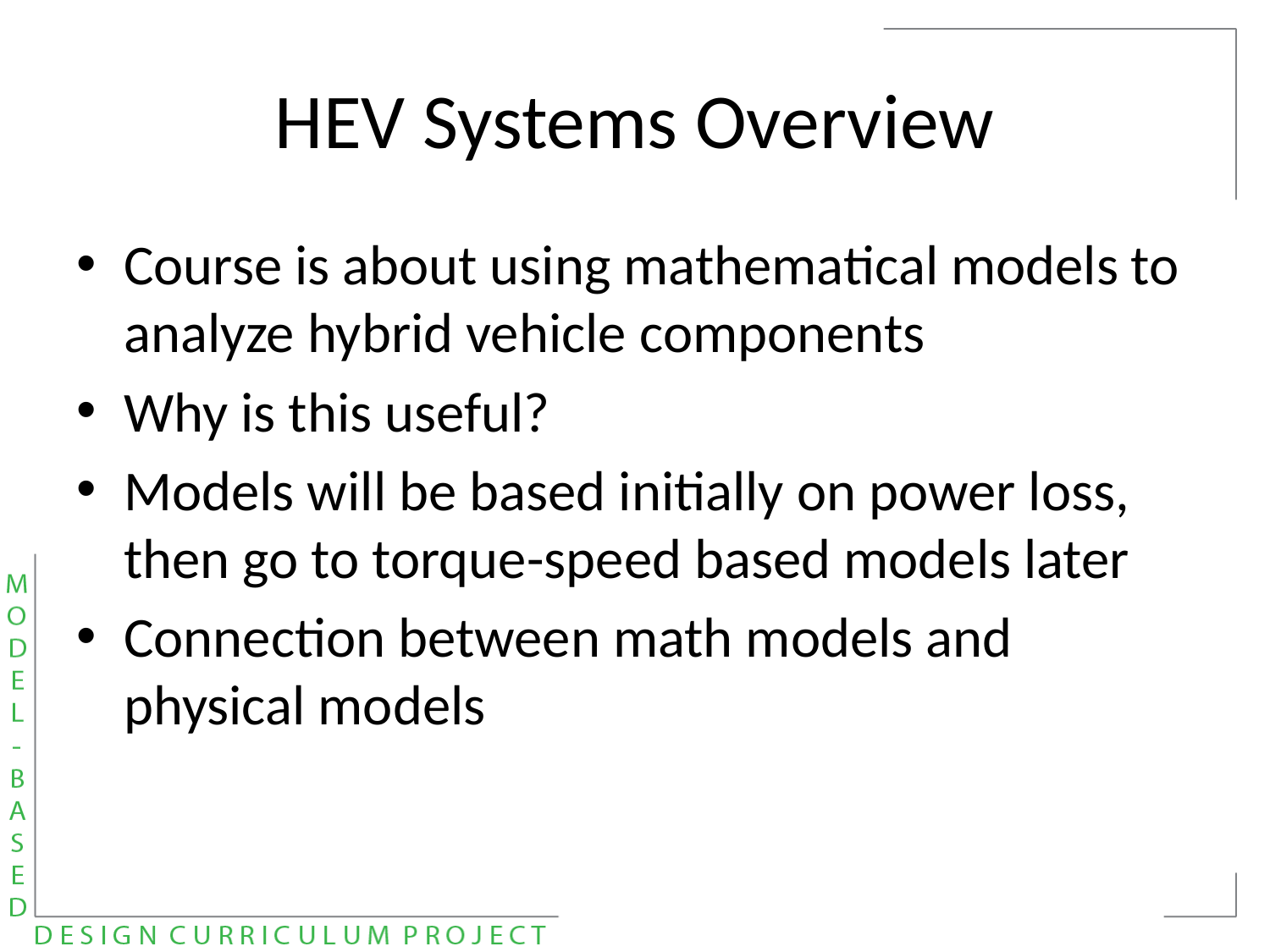

# HEV Systems Overview
Course is about using mathematical models to analyze hybrid vehicle components
Why is this useful?
Models will be based initially on power loss, then go to torque-speed based models later
Connection between math models and physical models